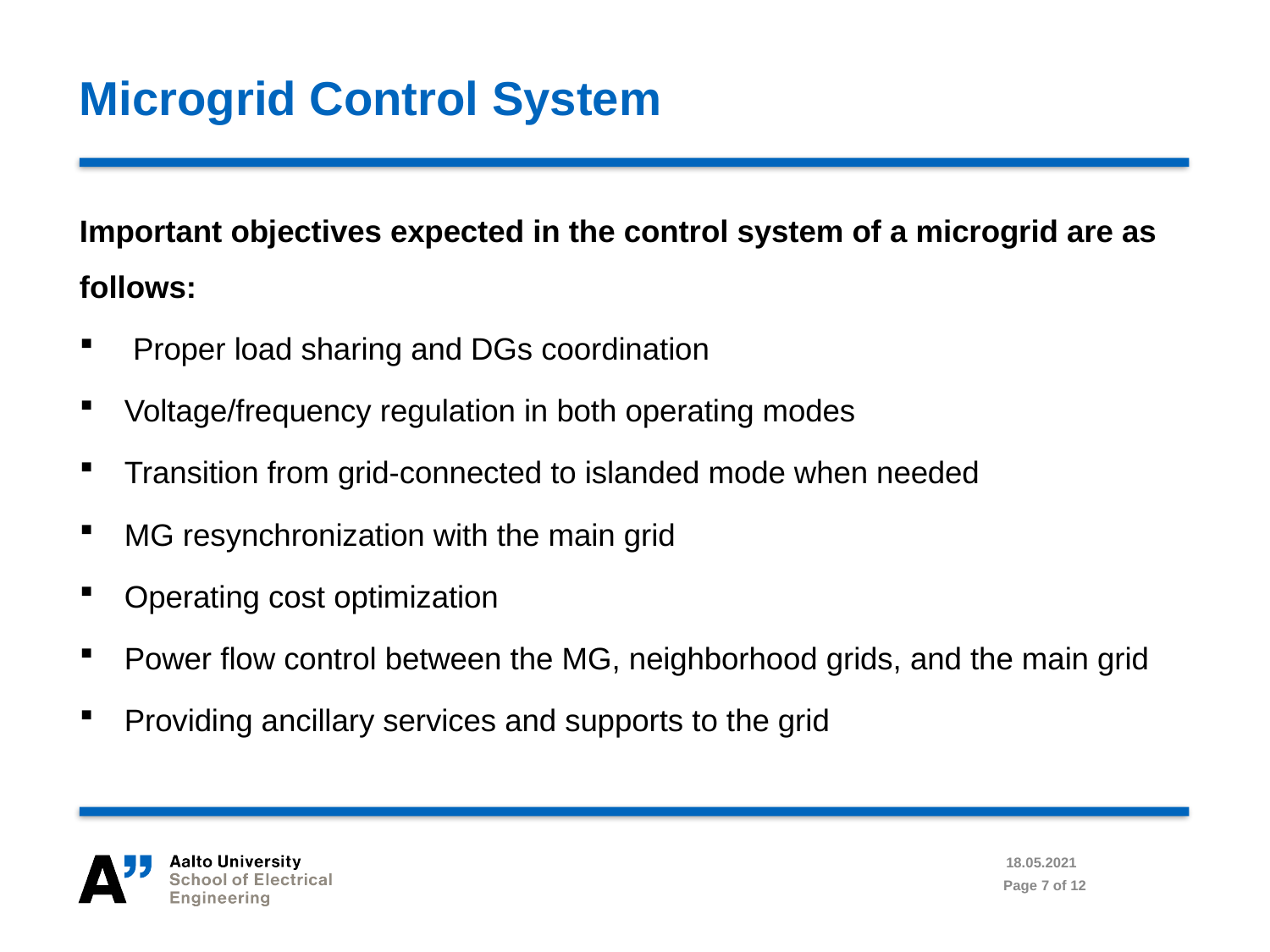

# Microgrid Control System
Important objectives expected in the control system of a microgrid are as follows:
 Proper load sharing and DGs coordination
Voltage/frequency regulation in both operating modes
Transition from grid-connected to islanded mode when needed
MG resynchronization with the main grid
Operating cost optimization
Power flow control between the MG, neighborhood grids, and the main grid
Providing ancillary services and supports to the grid

18.05.2021
Page 7 of 12